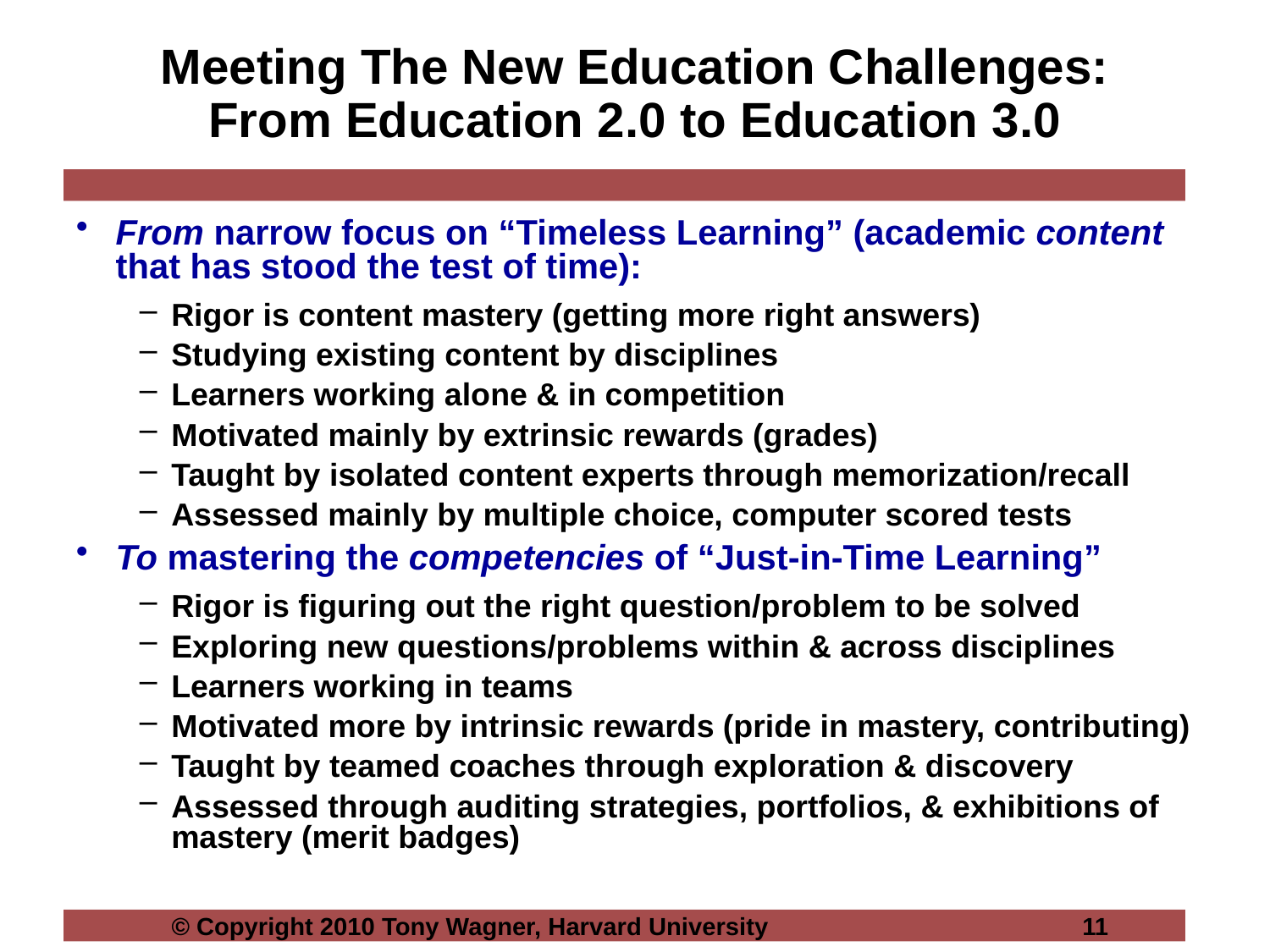

Meeting The New Education Challenges:
From Education 2.0 to Education 3.0
From narrow focus on “Timeless Learning” (academic content that has stood the test of time):
Rigor is content mastery (getting more right answers)
Studying existing content by disciplines
Learners working alone & in competition
Motivated mainly by extrinsic rewards (grades)
Taught by isolated content experts through memorization/recall
Assessed mainly by multiple choice, computer scored tests
To mastering the competencies of “Just-in-Time Learning”
Rigor is figuring out the right question/problem to be solved
Exploring new questions/problems within & across disciplines
Learners working in teams
Motivated more by intrinsic rewards (pride in mastery, contributing)
Taught by teamed coaches through exploration & discovery
Assessed through auditing strategies, portfolios, & exhibitions of mastery (merit badges)